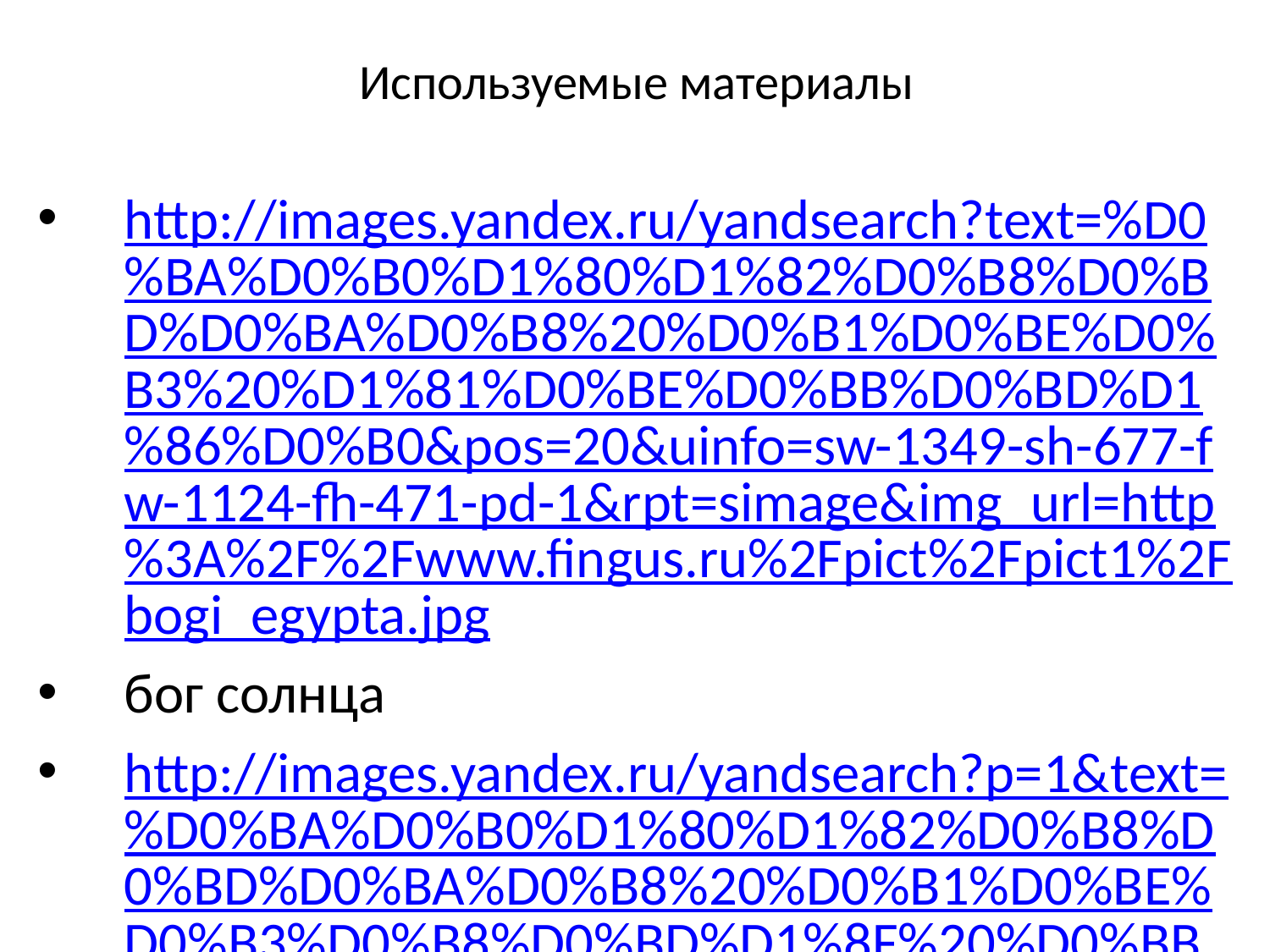

# Используемые материалы
http://images.yandex.ru/yandsearch?text=%D0%BA%D0%B0%D1%80%D1%82%D0%B8%D0%BD%D0%BA%D0%B8%20%D0%B1%D0%BE%D0%B3%20%D1%81%D0%BE%D0%BB%D0%BD%D1%86%D0%B0&pos=20&uinfo=sw-1349-sh-677-fw-1124-fh-471-pd-1&rpt=simage&img_url=http%3A%2F%2Fwww.fingus.ru%2Fpict%2Fpict1%2Fbogi_egypta.jpg
бог солнца
http://images.yandex.ru/yandsearch?p=1&text=%D0%BA%D0%B0%D1%80%D1%82%D0%B8%D0%BD%D0%BA%D0%B8%20%D0%B1%D0%BE%D0%B3%D0%B8%D0%BD%D1%8F%20%D0%BB%D1%83%D0%BD%D1%8B&pos=45&uinfo=sw-1349-sh-677-fw-1107-fh-471-pd-1&rpt=simage&img_url=http%3A%2F%2Fwww.noiportal.hu%2Fimages%2Fcikkek%2F9655_artemisz1.jpg
богиня луны
http://images.yandex.ru/yandsearch?text=%D0%91%D0%BE%D0%B3%20%D0%B2%20%D1%88%D0%BA%D1%83%D1%80%D0%B5%20%D0%B6%D0%B8%D0%B2%D0%BE%D1%82%D0%BD%D0%BE%D0%B3%D0%BE&pos=2&uinfo=sw-1349-sh-634-fw-1124-fh-448-pd-1&rpt=simage&img_url=http%3A%2F%2Fupload.wikimedia.org%2Fwikipedia%2Fcommons%2Fthumb%2F7%2F71%2FSeshat.svg%2F265px-Seshat.svg.png
бог в шкуре животного